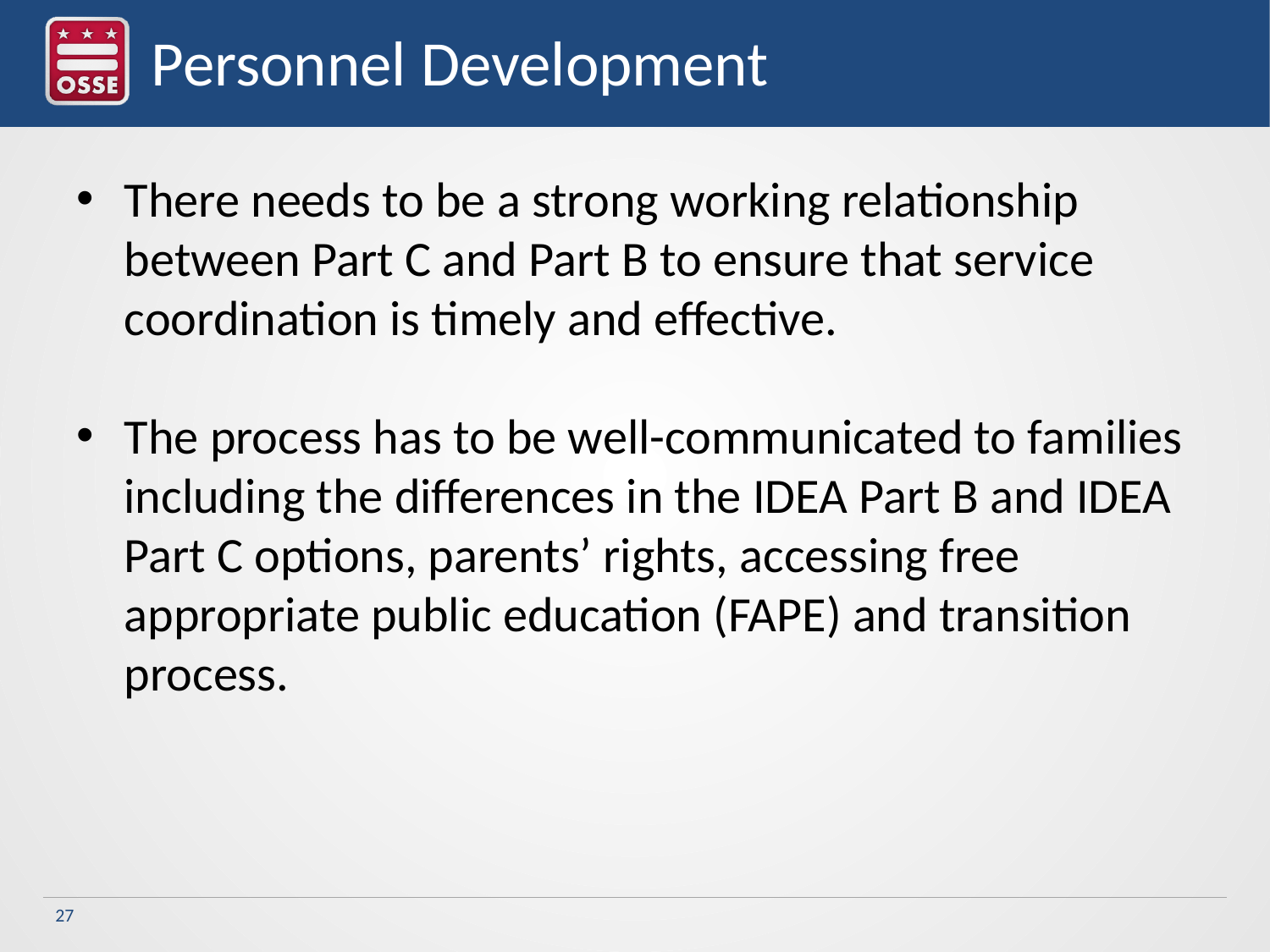

# Personnel Development
There needs to be a strong working relationship between Part C and Part B to ensure that service coordination is timely and effective.

The process has to be well-communicated to families including the differences in the IDEA Part B and IDEA Part C options, parents’ rights, accessing free appropriate public education (FAPE) and transition process.

27